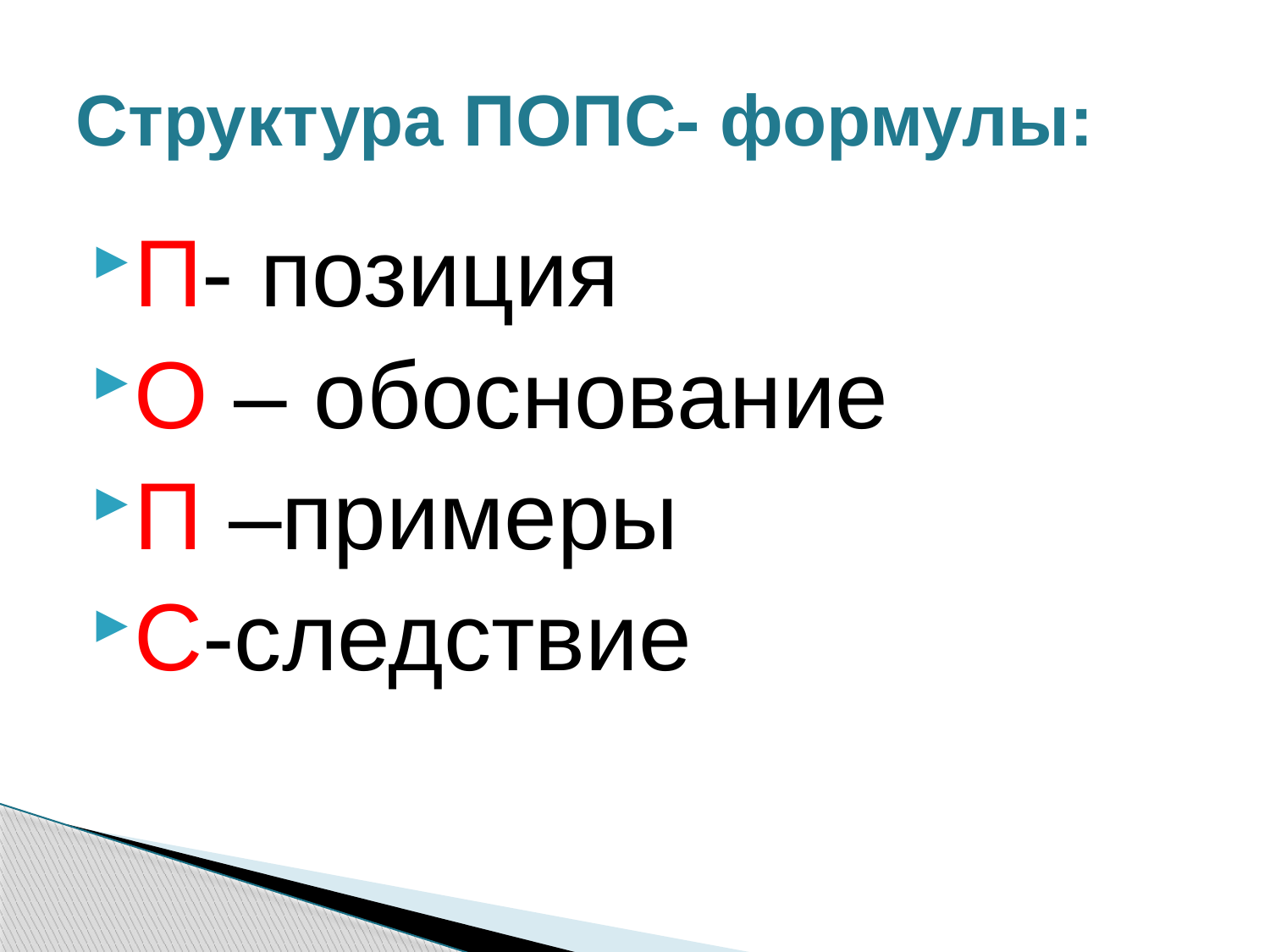

# Структура ПОПС- формулы:
П- позиция
О – обоснование
П –примеры
С-следствие